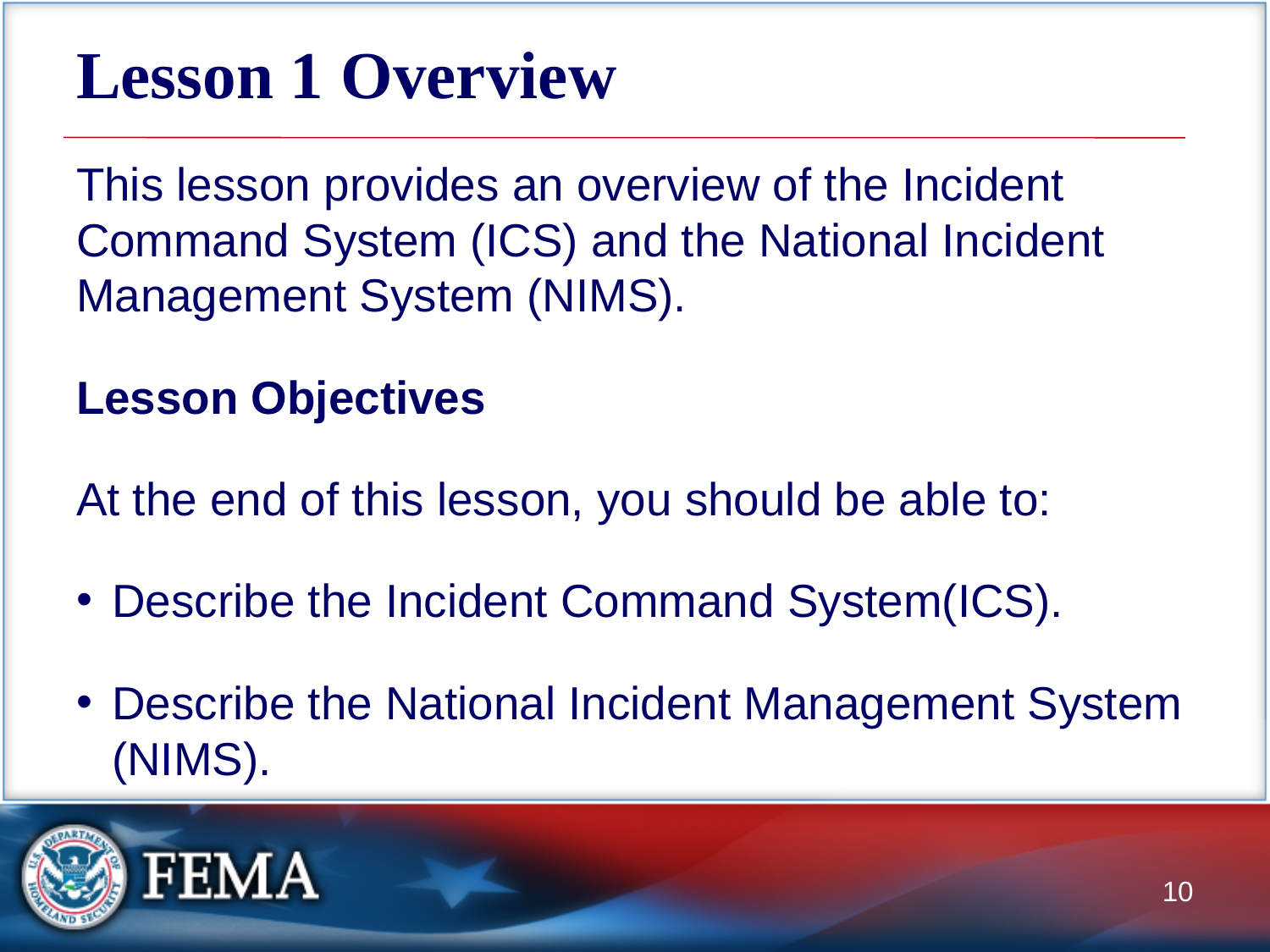

# Lesson 1 Overview
This lesson provides an overview of the Incident Command System (ICS) and the National Incident Management System (NIMS).
Lesson Objectives
At the end of this lesson, you should be able to:
Describe the Incident Command System(ICS).
Describe the National Incident Management System (NIMS).
10